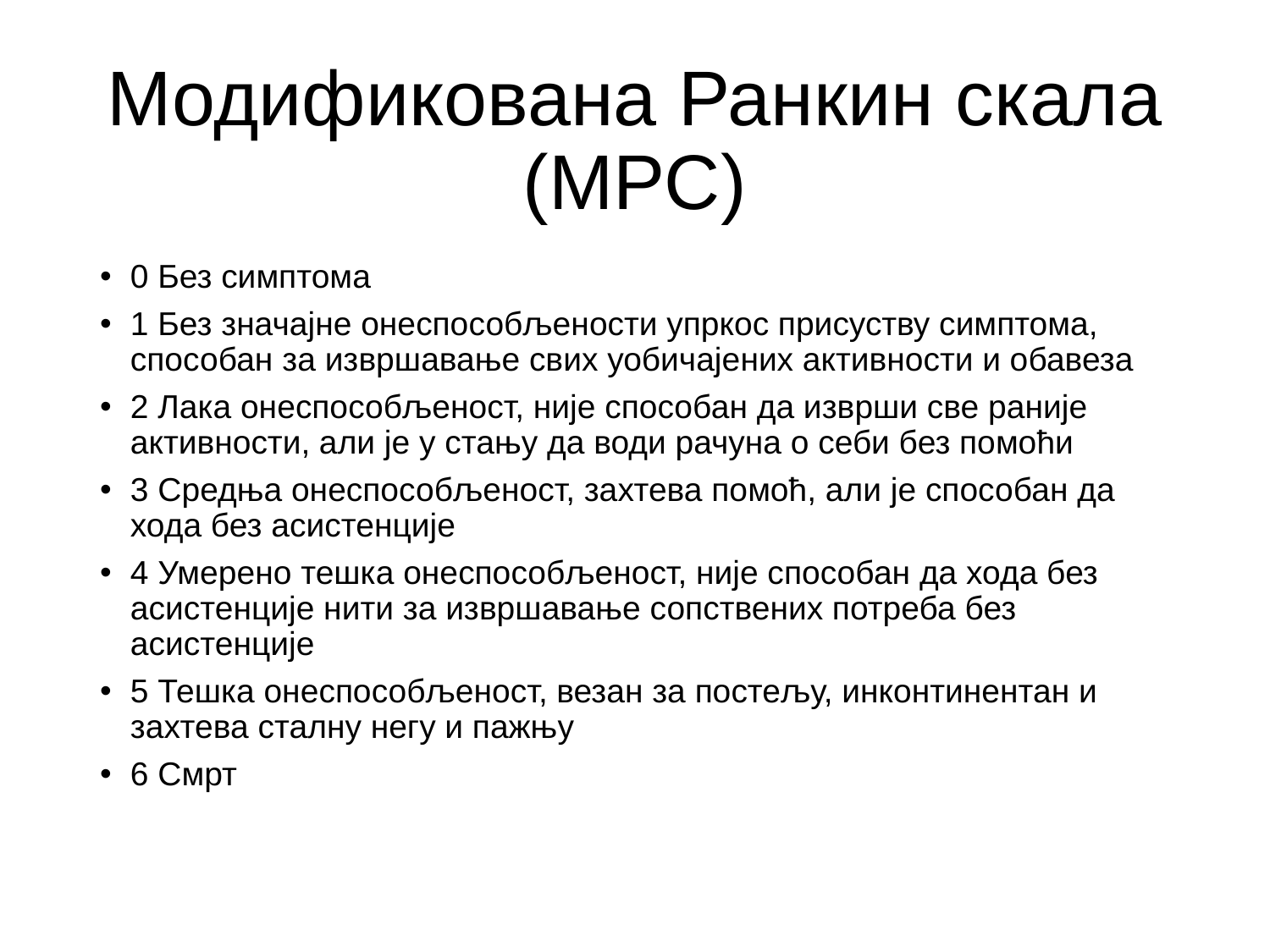

# Модификована Ранкин скала (МРС)
0 Без симптома
1 Без значајне онеспособљености упркос присуству симптома, способан за извршавање свих уобичајених активности и обавеза
2 Лака онеспособљеност, није способан да изврши све раније активности, али је у стању да води рачуна о себи без помоћи
3 Средња онеспособљеност, захтева помоћ, али је способан да хода без асистенције
4 Умерено тешка онеспособљеност, није способан да хода без асистенције нити за извршавање сопствених потреба без асистенције
5 Тешка онеспособљеност, везан за постељу, инконтинентан и захтева сталну негу и пажњу
6 Смрт